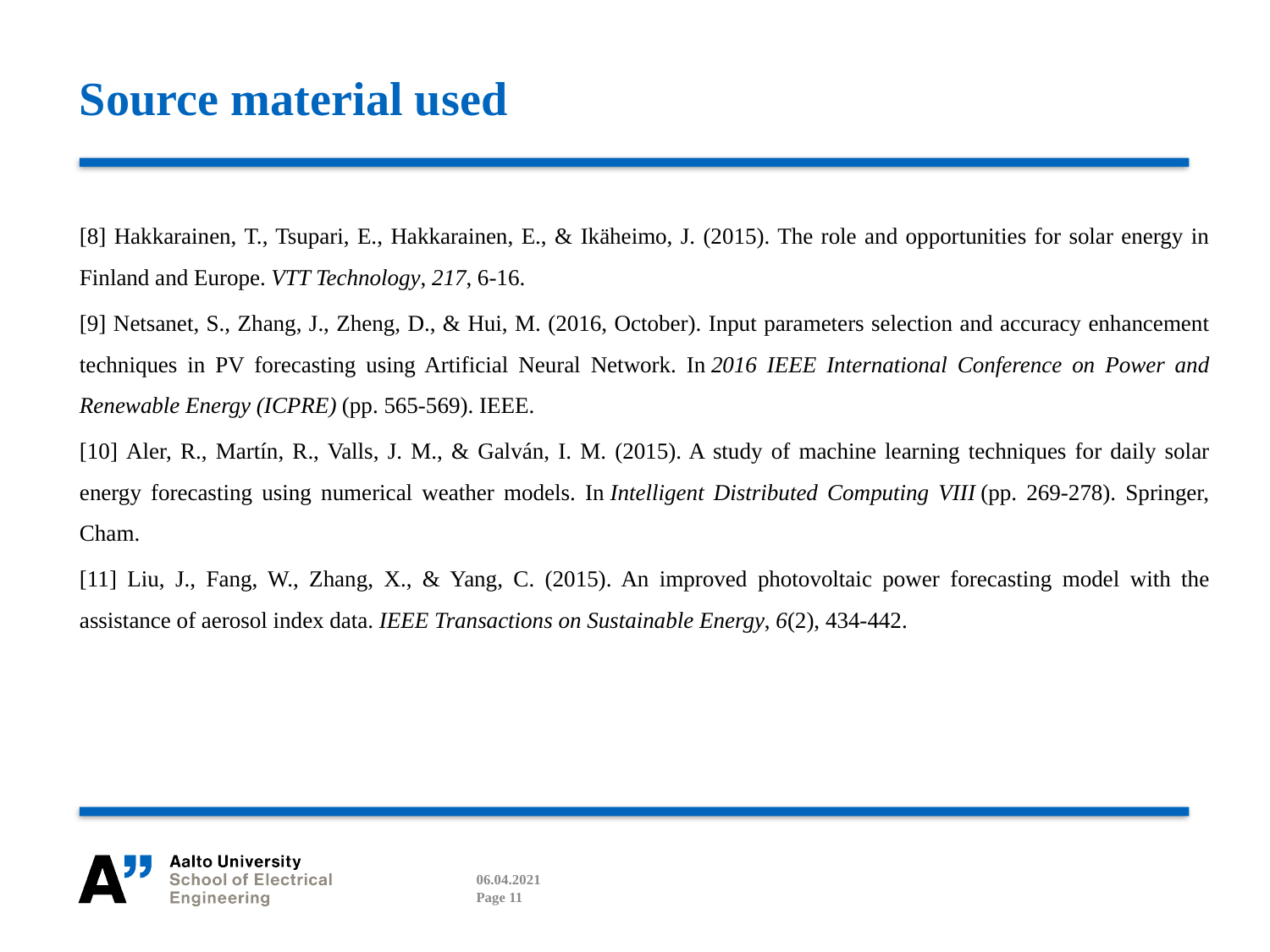

# Source material used
[8] Hakkarainen, T., Tsupari, E., Hakkarainen, E., & Ikäheimo, J. (2015). The role and opportunities for solar energy in Finland and Europe. VTT Technology, 217, 6-16.
[9] Netsanet, S., Zhang, J., Zheng, D., & Hui, M. (2016, October). Input parameters selection and accuracy enhancement techniques in PV forecasting using Artificial Neural Network. In 2016 IEEE International Conference on Power and Renewable Energy (ICPRE) (pp. 565-569). IEEE.
[10] Aler, R., Martín, R., Valls, J. M., & Galván, I. M. (2015). A study of machine learning techniques for daily solar energy forecasting using numerical weather models. In Intelligent Distributed Computing VIII (pp. 269-278). Springer, Cham.
[11] Liu, J., Fang, W., Zhang, X., & Yang, C. (2015). An improved photovoltaic power forecasting model with the assistance of aerosol index data. IEEE Transactions on Sustainable Energy, 6(2), 434-442.

06.04.2021
Page 11